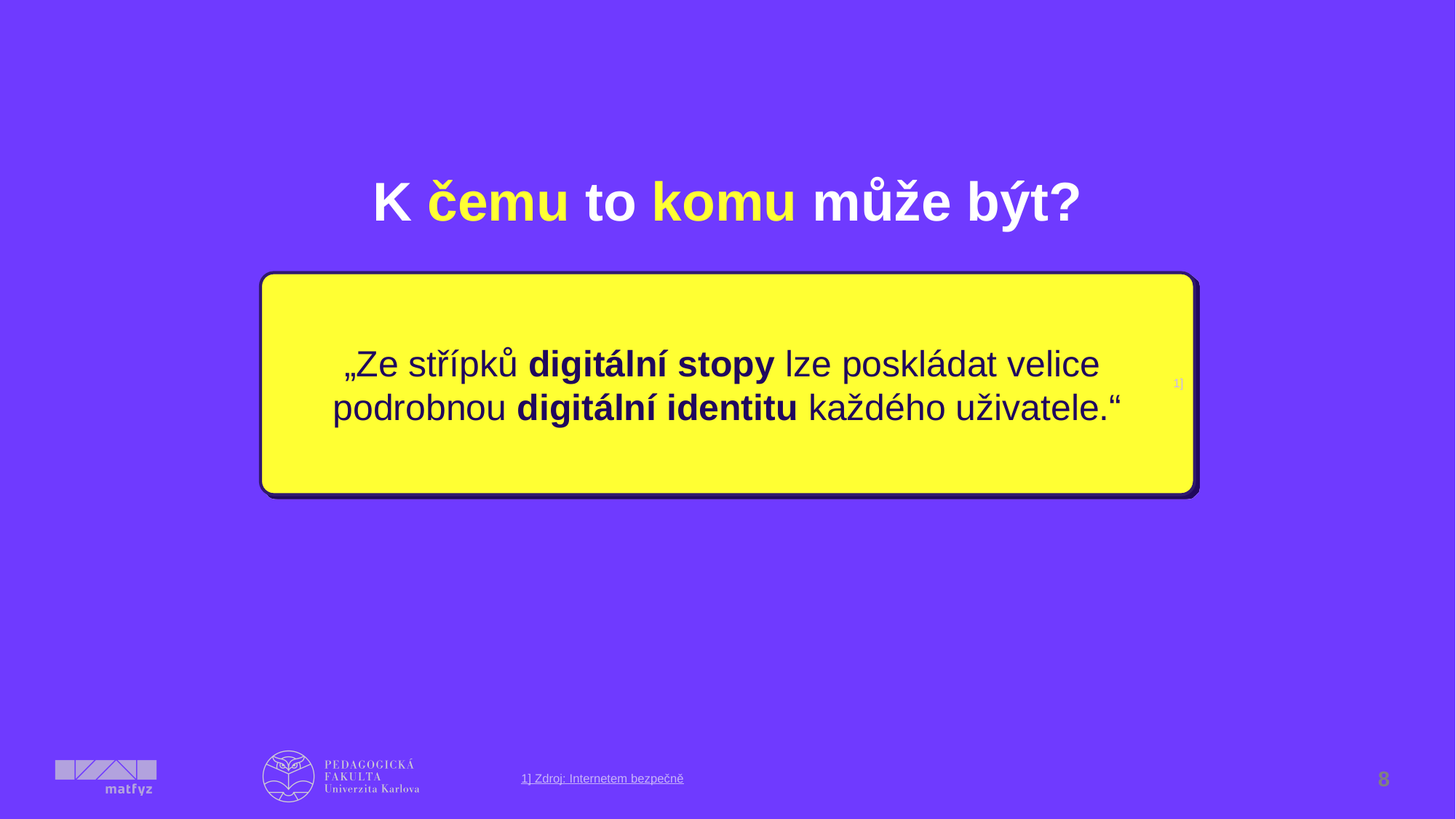

# K čemu to komu může být?
1]
„Ze střípků digitální stopy lze poskládat velice
podrobnou digitální identitu každého uživatele.“
1] Zdroj: Internetem bezpečně
8